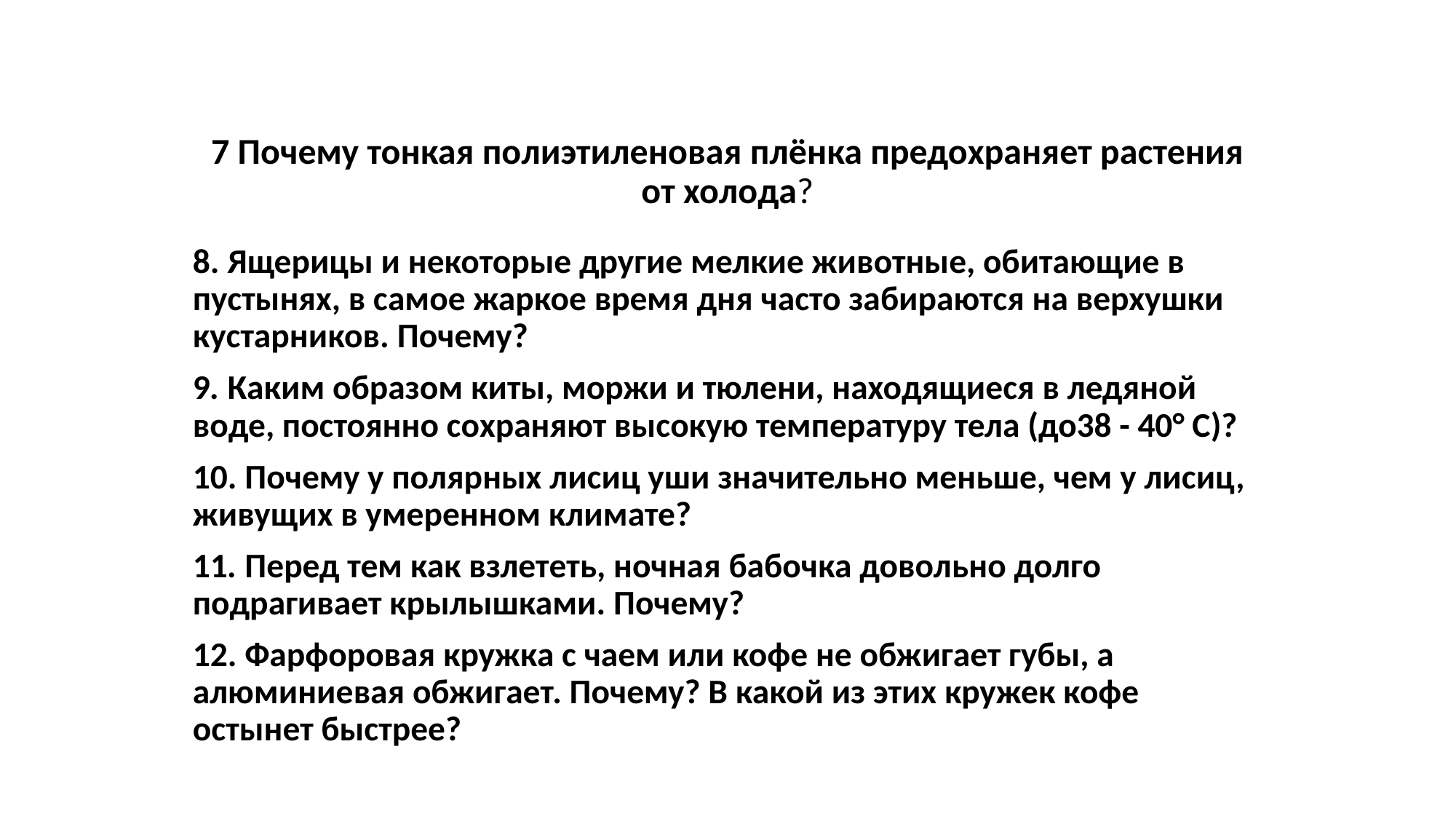

# 7 Почему тонкая полиэтиленовая плёнка предохраняет растения от холода?
8. Ящерицы и некоторые другие мелкие животные, обитающие в пустынях, в самое жаркое время дня часто забираются на верхушки кустарников. Почему?
9. Каким образом киты, моржи и тюлени, находящиеся в ледяной воде, постоянно сохраняют высокую температуру тела (до38 - 40° С)?
10. Почему у полярных лисиц уши значительно меньше, чем у лисиц, живущих в умеренном климате?
11. Перед тем как взлететь, ночная бабочка довольно долго подрагивает крылышками. Почему?
12. Фарфоровая кружка с чаем или кофе не обжигает губы, а алюминиевая обжигает. Почему? В какой из этих кружек кофе остынет быстрее?